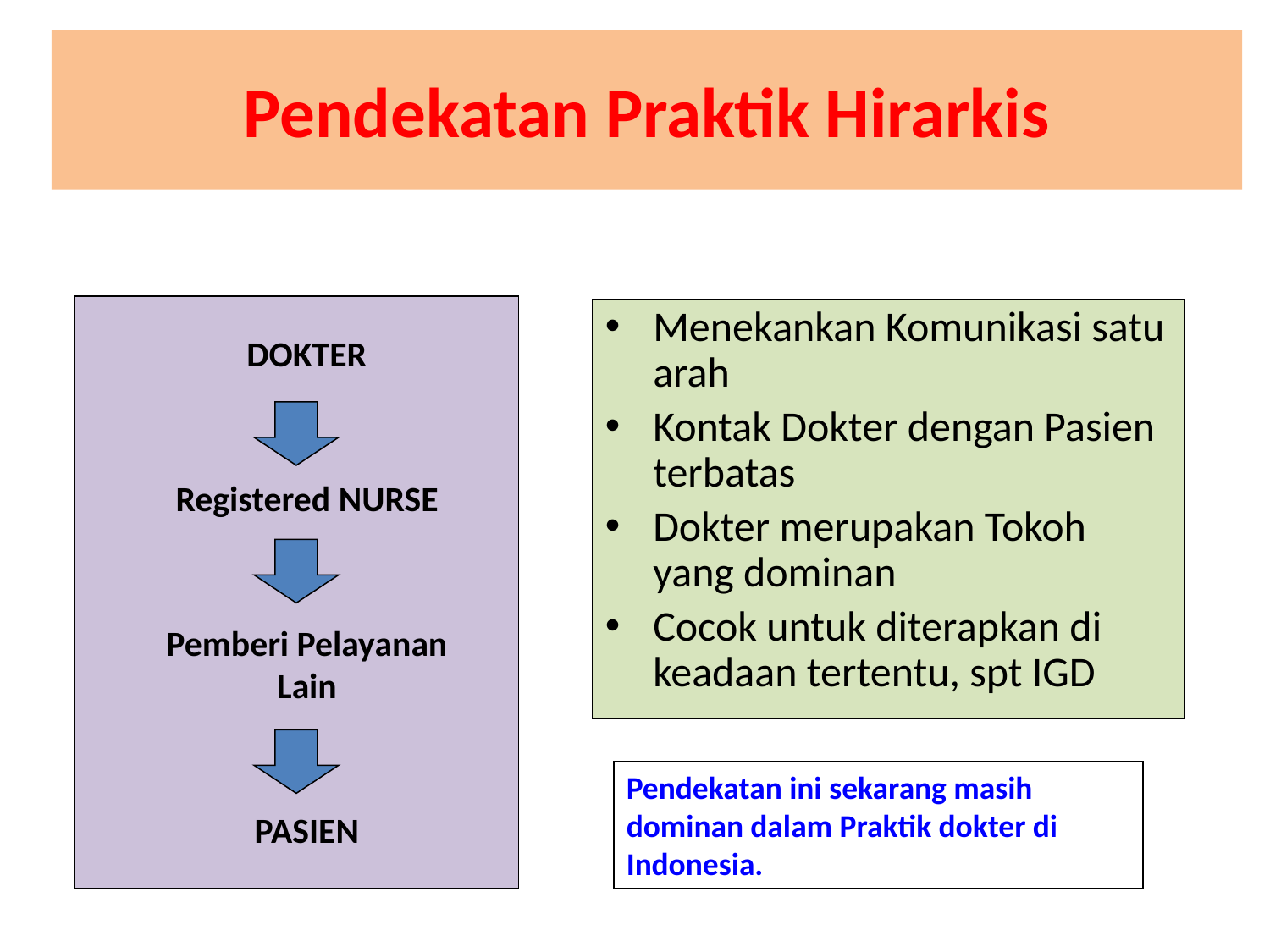

# Pendekatan Praktik Hirarkis

Menekankan Komunikasi satu arah
Kontak Dokter dengan Pasien terbatas
Dokter merupakan Tokoh yang dominan
Cocok untuk diterapkan di keadaan tertentu, spt IGD
DOKTER

Registered NURSE

Pemberi Pelayanan Lain

Pendekatan ini sekarang masih dominan dalam Praktik dokter di Indonesia.
PASIEN